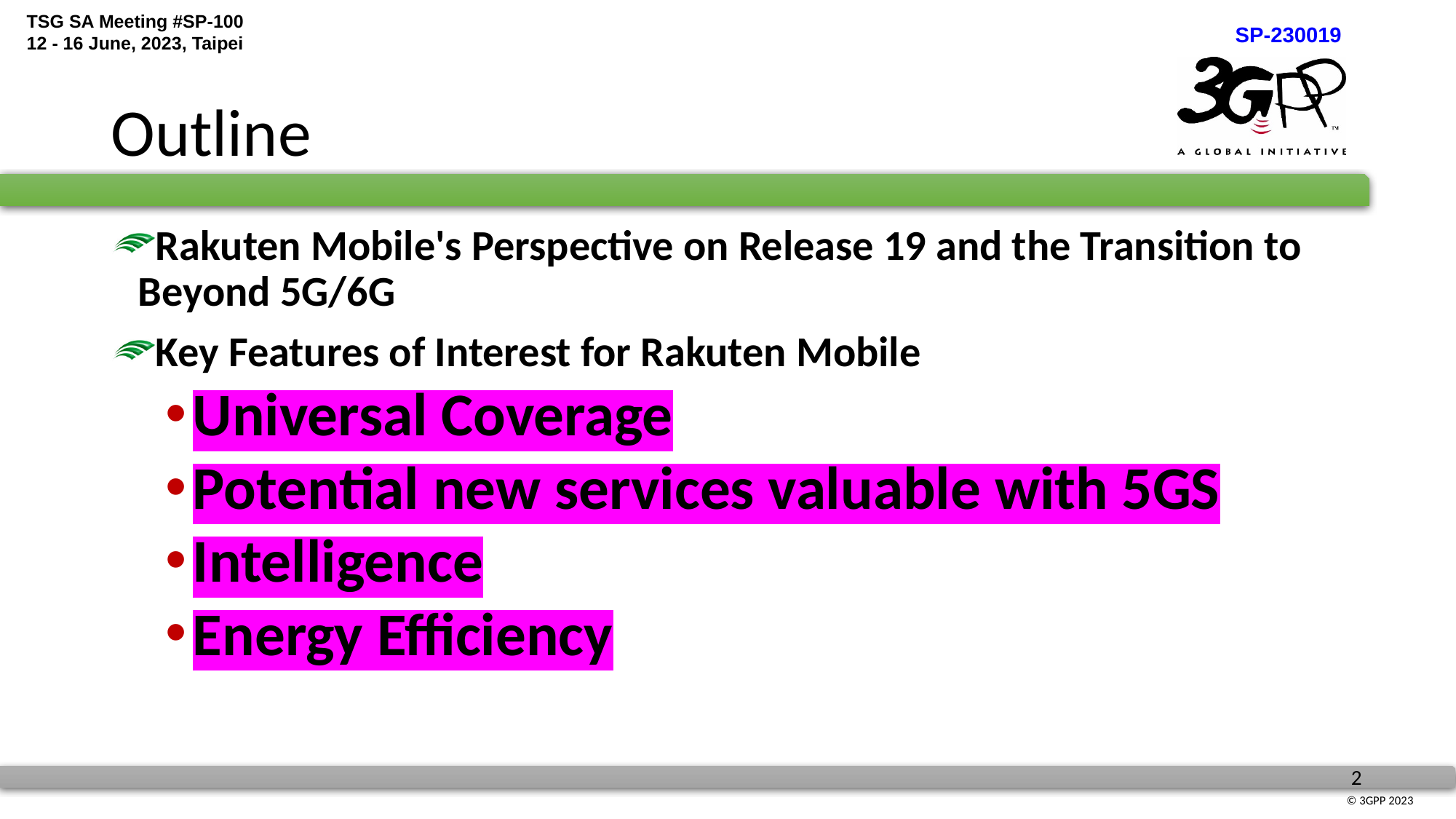

# Outline
Rakuten Mobile's Perspective on Release 19 and the Transition to Beyond 5G/6G
Key Features of Interest for Rakuten Mobile
Universal Coverage
Potential new services valuable with 5GS
Intelligence
Energy Efficiency